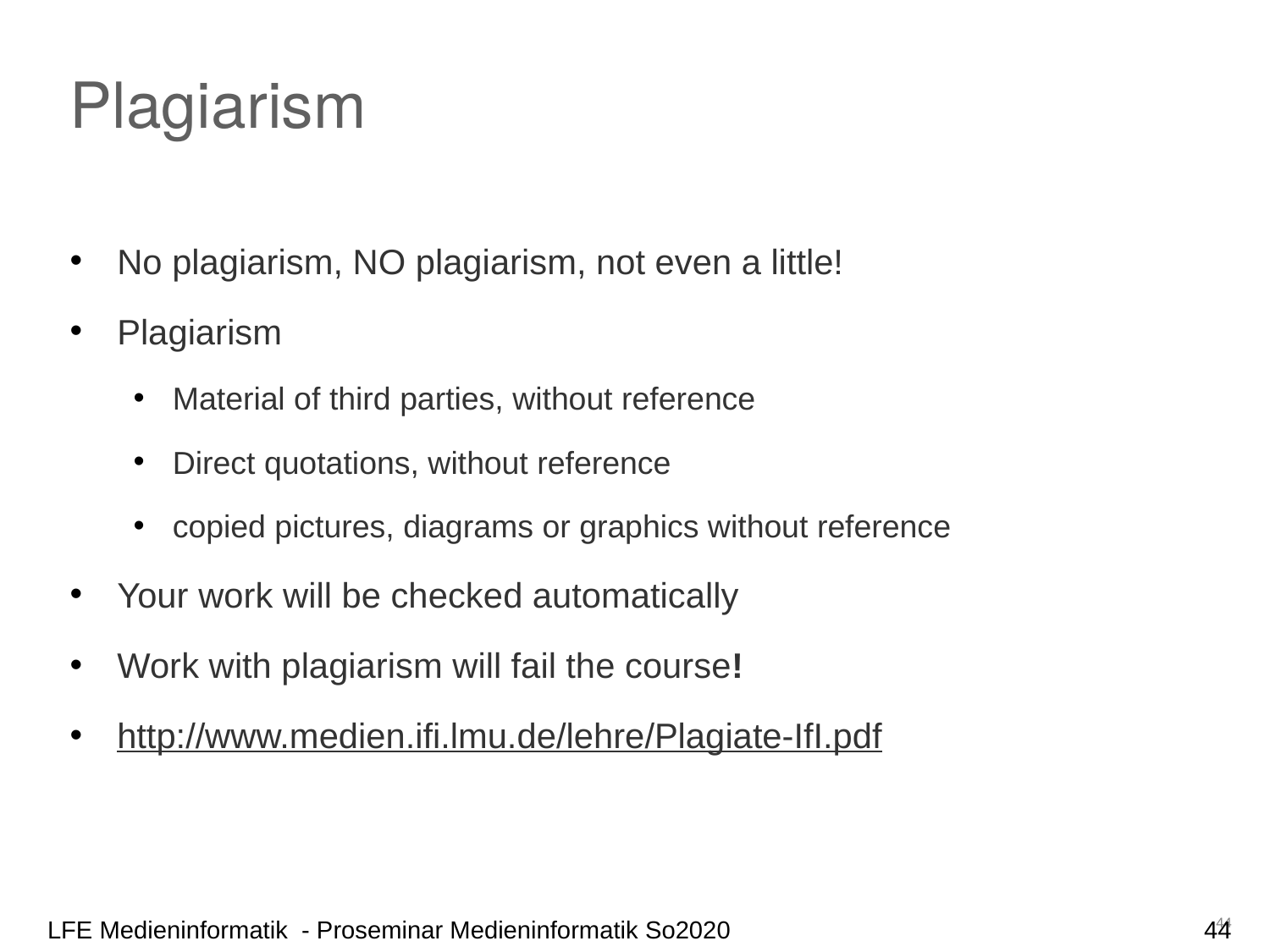

Plagiarism
No plagiarism, NO plagiarism, not even a little!
Plagiarism
Material of third parties, without reference
Direct quotations, without reference
copied pictures, diagrams or graphics without reference
Your work will be checked automatically
Work with plagiarism will fail the course!
http://www.medien.ifi.lmu.de/lehre/Plagiate-IfI.pdf
44
44